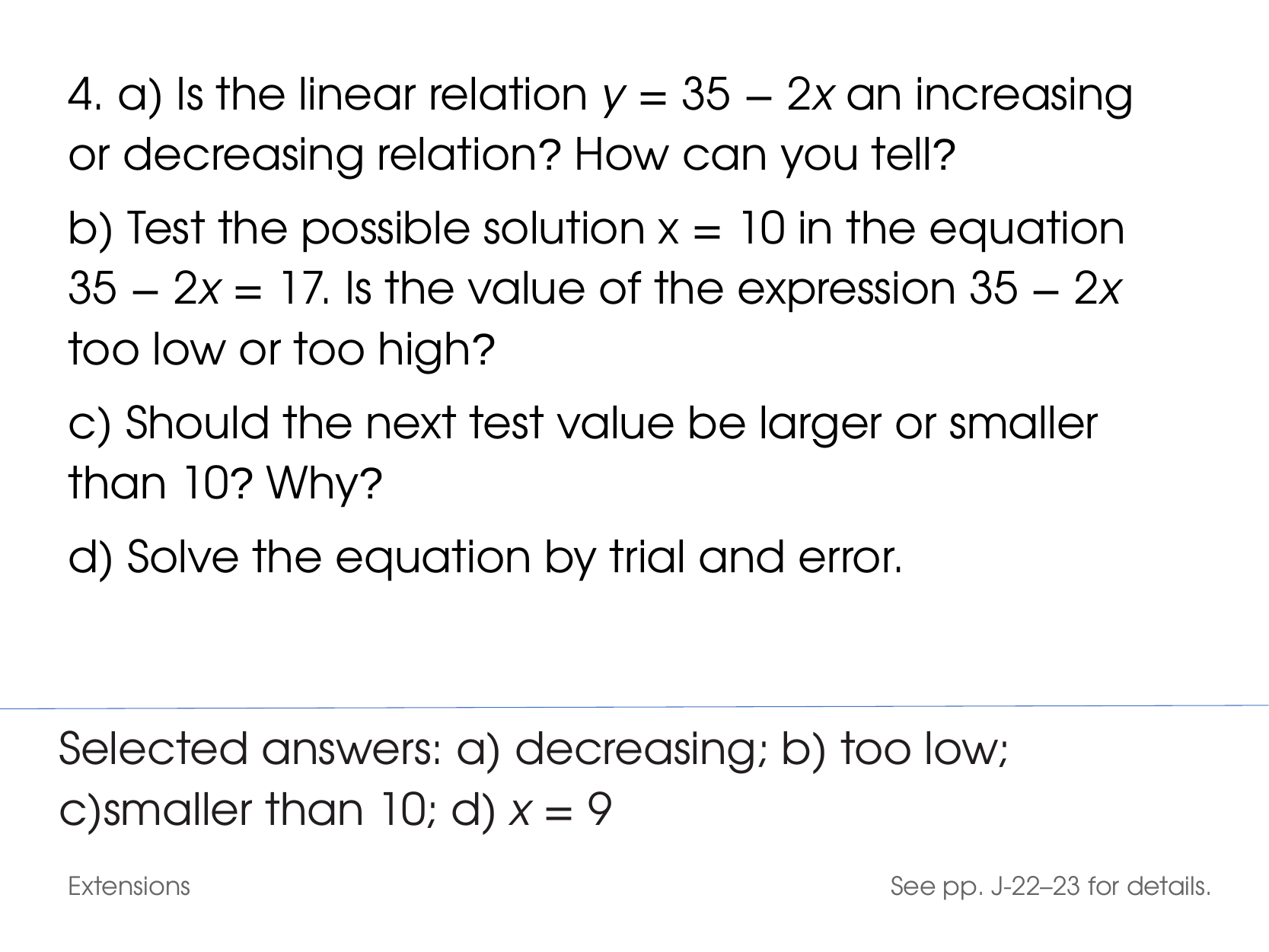

4. a) Is the linear relation y = 35 − 2x an increasing or decreasing relation? How can you tell?
b) Test the possible solution x = 10 in the equation 35 − 2x = 17. Is the value of the expression 35 − 2x too low or too high?
c) Should the next test value be larger or smaller than 10? Why?
d) Solve the equation by trial and error.
Selected answers: a) decreasing; b) too low; c)smaller than 10; d) x = 9
Extensions
See pp. J-22–23 for details.